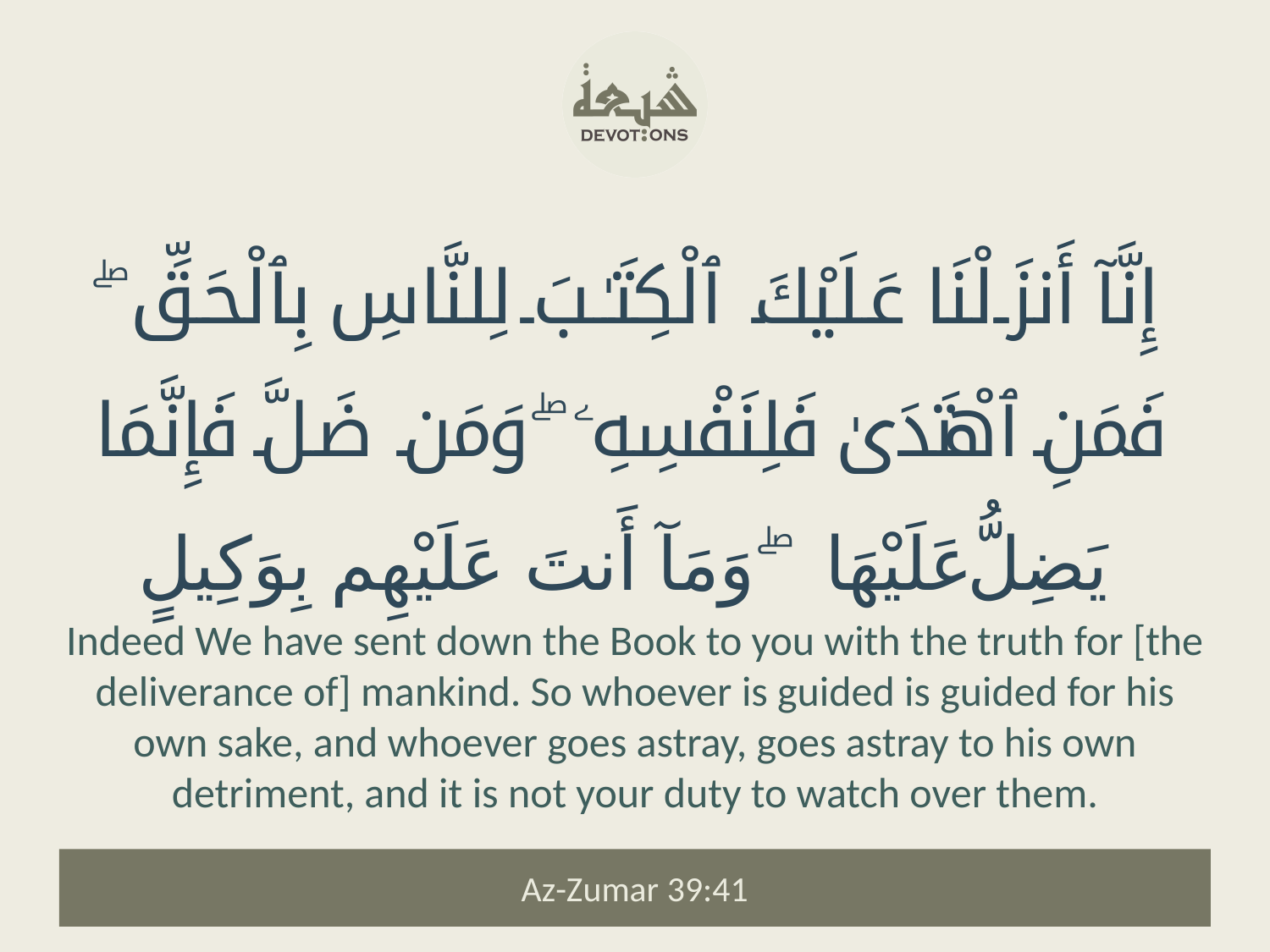

إِنَّآ أَنزَلْنَا عَلَيْكَ ٱلْكِتَـٰبَ لِلنَّاسِ بِٱلْحَقِّ ۖ فَمَنِ ٱهْتَدَىٰ فَلِنَفْسِهِۦ ۖ وَمَن ضَلَّ فَإِنَّمَا يَضِلُّ عَلَيْهَا ۖ وَمَآ أَنتَ عَلَيْهِم بِوَكِيلٍ
Indeed We have sent down the Book to you with the truth for [the deliverance of] mankind. So whoever is guided is guided for his own sake, and whoever goes astray, goes astray to his own detriment, and it is not your duty to watch over them.
Az-Zumar 39:41